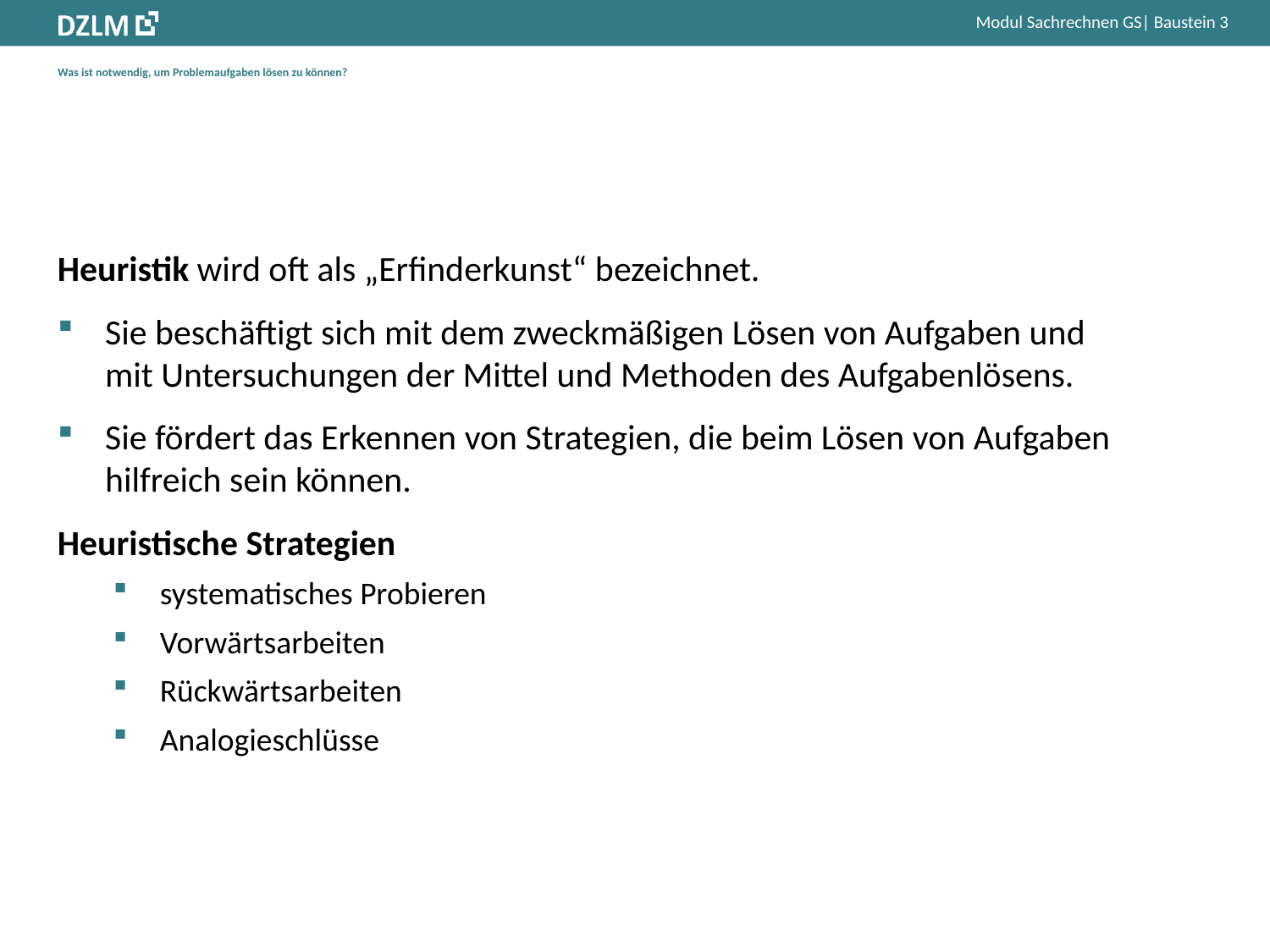

# Was ist notwendig, um Problemaufgaben lösen zu können?
Heuristik wird oft als „Erfinderkunst“ bezeichnet.
Sie beschäftigt sich mit dem zweckmäßigen Lösen von Aufgaben und mit Untersuchungen der Mittel und Methoden des Aufgabenlösens.
Sie fördert das Erkennen von Strategien, die beim Lösen von Aufgaben hilfreich sein können.
Heuristische Strategien
 systematisches Probieren
 Vorwärtsarbeiten
 Rückwärtsarbeiten
 Analogieschlüsse